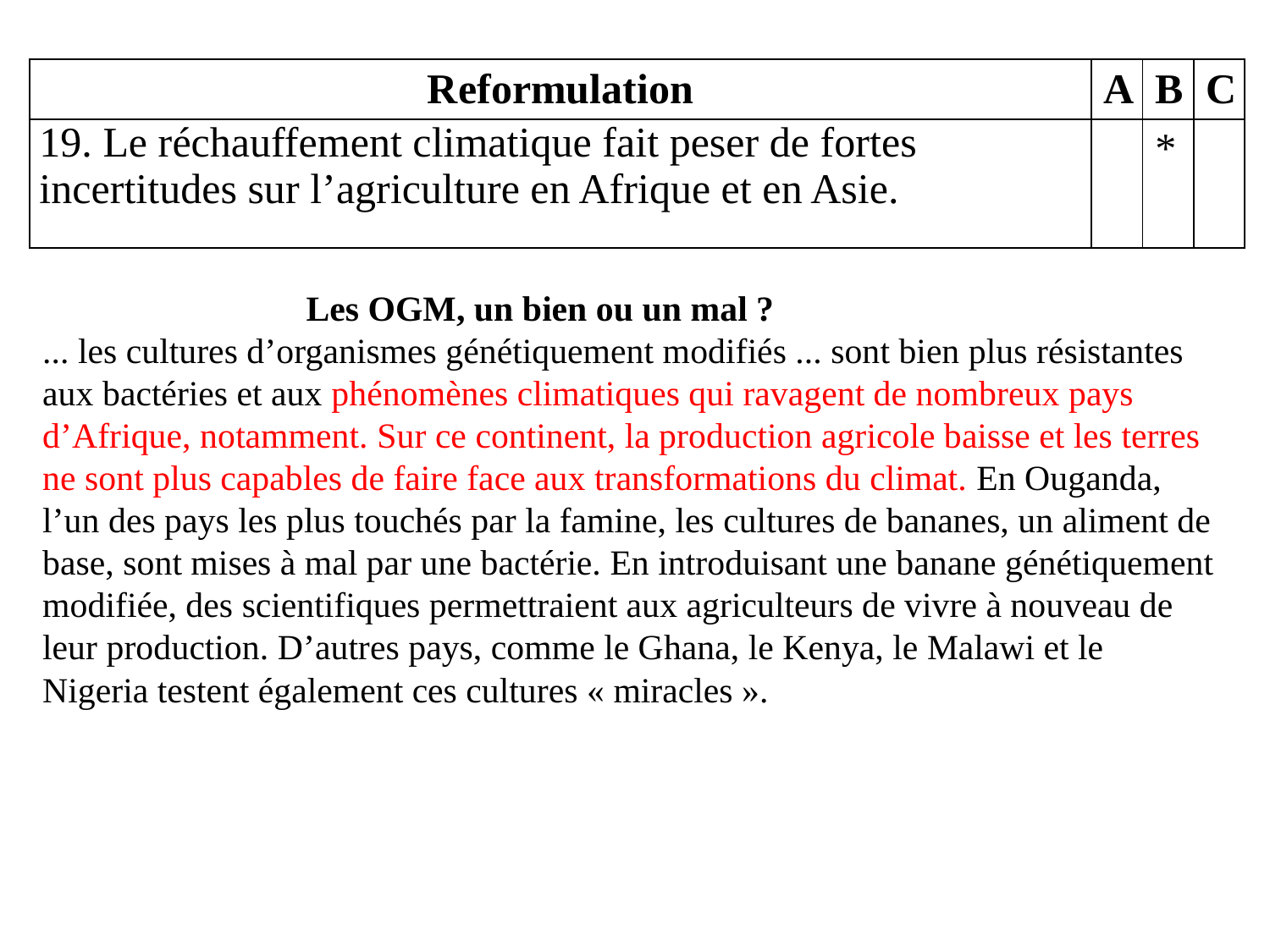

| Reformulation | A | B | C |
| --- | --- | --- | --- |
| 19. Le réchauffement climatique fait peser de fortes incertitudes sur l’agriculture en Afrique et en Asie. |  | \* |  |
		 Les OGM, un bien ou un mal ?
... les cultures d’organismes génétiquement modifiés ... sont bien plus résistantes aux bactéries et aux phénomènes climatiques qui ravagent de nombreux pays d’Afrique, notamment. Sur ce continent, la production agricole baisse et les terres ne sont plus capables de faire face aux transformations du climat. En Ouganda, l’un des pays les plus touchés par la famine, les cultures de bananes, un aliment de base, sont mises à mal par une bactérie. En introduisant une banane génétiquement modifiée, des scientifiques permettraient aux agriculteurs de vivre à nouveau de leur production. D’autres pays, comme le Ghana, le Kenya, le Malawi et le Nigeria testent également ces cultures « miracles ».